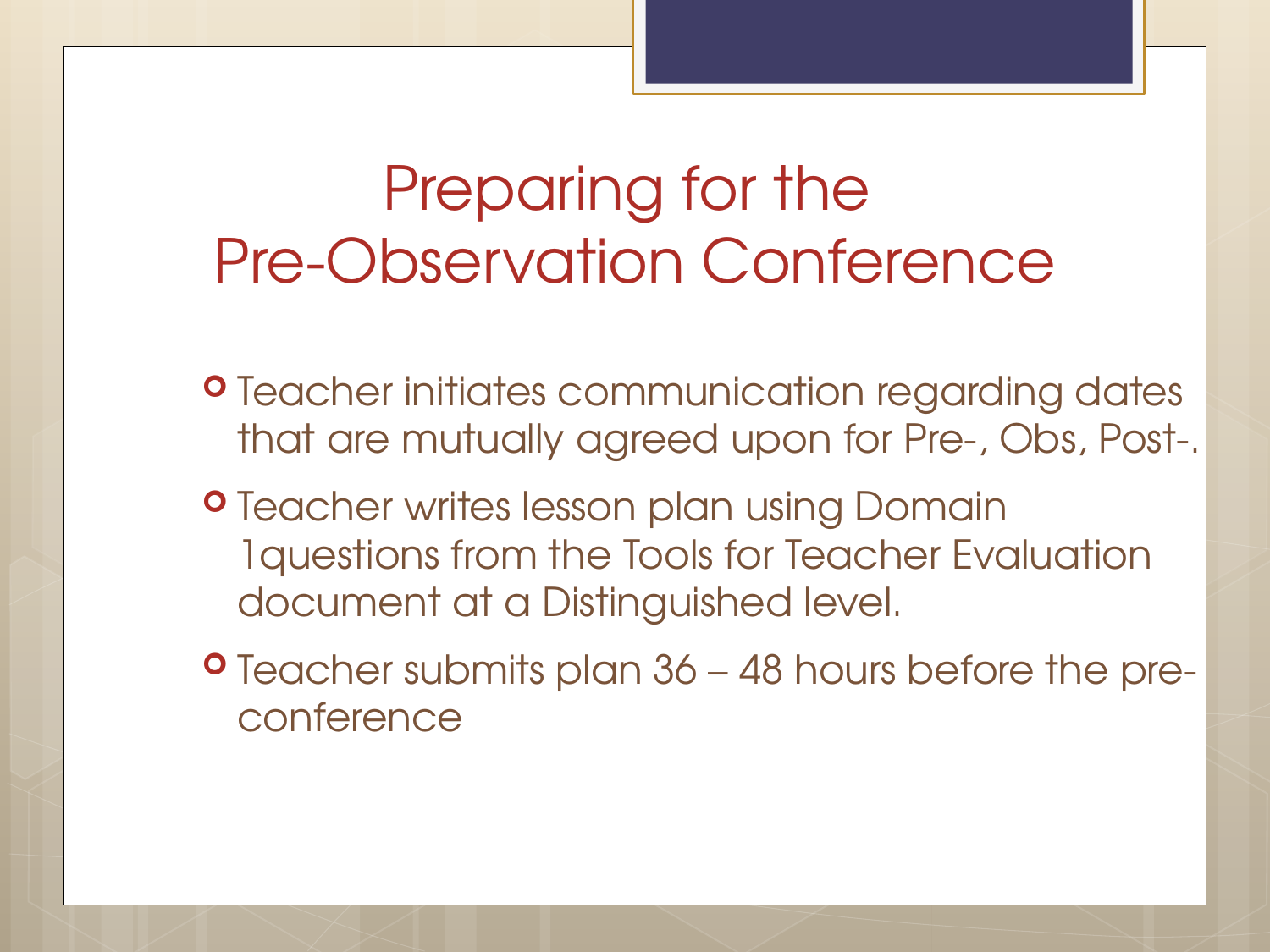

# Preparing for the Pre-Observation Conference
Teacher initiates communication regarding dates that are mutually agreed upon for Pre-, Obs, Post-.
Teacher writes lesson plan using Domain 1questions from the Tools for Teacher Evaluation document at a Distinguished level.
Teacher submits plan 36 – 48 hours before the pre-conference